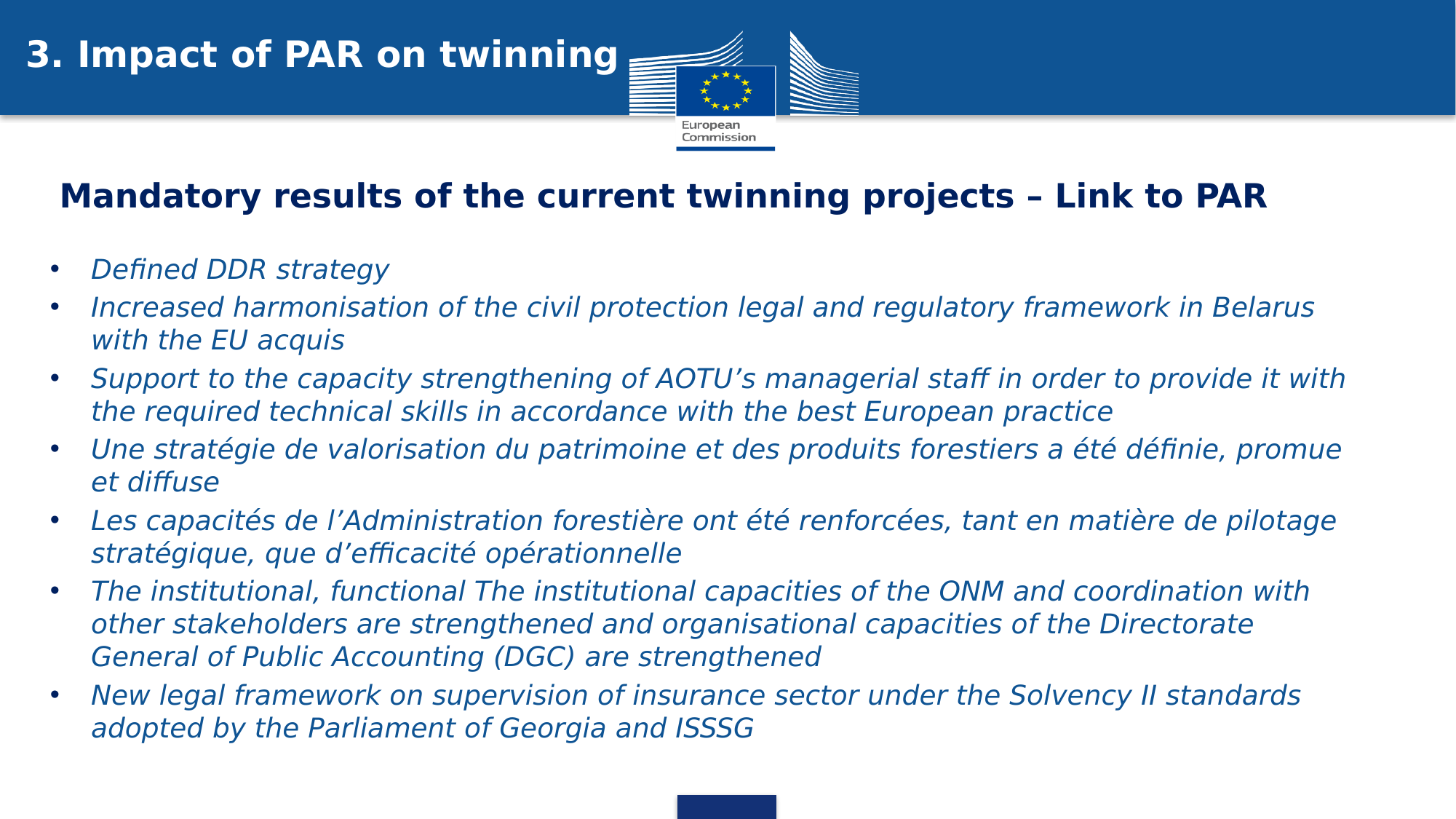

3. Impact of PAR on twinning
Mandatory results of the current twinning projects – Link to PAR
Defined DDR strategy
Increased harmonisation of the civil protection legal and regulatory framework in Belarus with the EU acquis
Support to the capacity strengthening of AOTU’s managerial staff in order to provide it with the required technical skills in accordance with the best European practice
Une stratégie de valorisation du patrimoine et des produits forestiers a été définie, promue et diffuse
Les capacités de l’Administration forestière ont été renforcées, tant en matière de pilotage stratégique, que d’efficacité opérationnelle
The institutional, functional The institutional capacities of the ONM and coordination with other stakeholders are strengthened and organisational capacities of the Directorate General of Public Accounting (DGC) are strengthened
New legal framework on supervision of insurance sector under the Solvency II standards adopted by the Parliament of Georgia and ISSSG